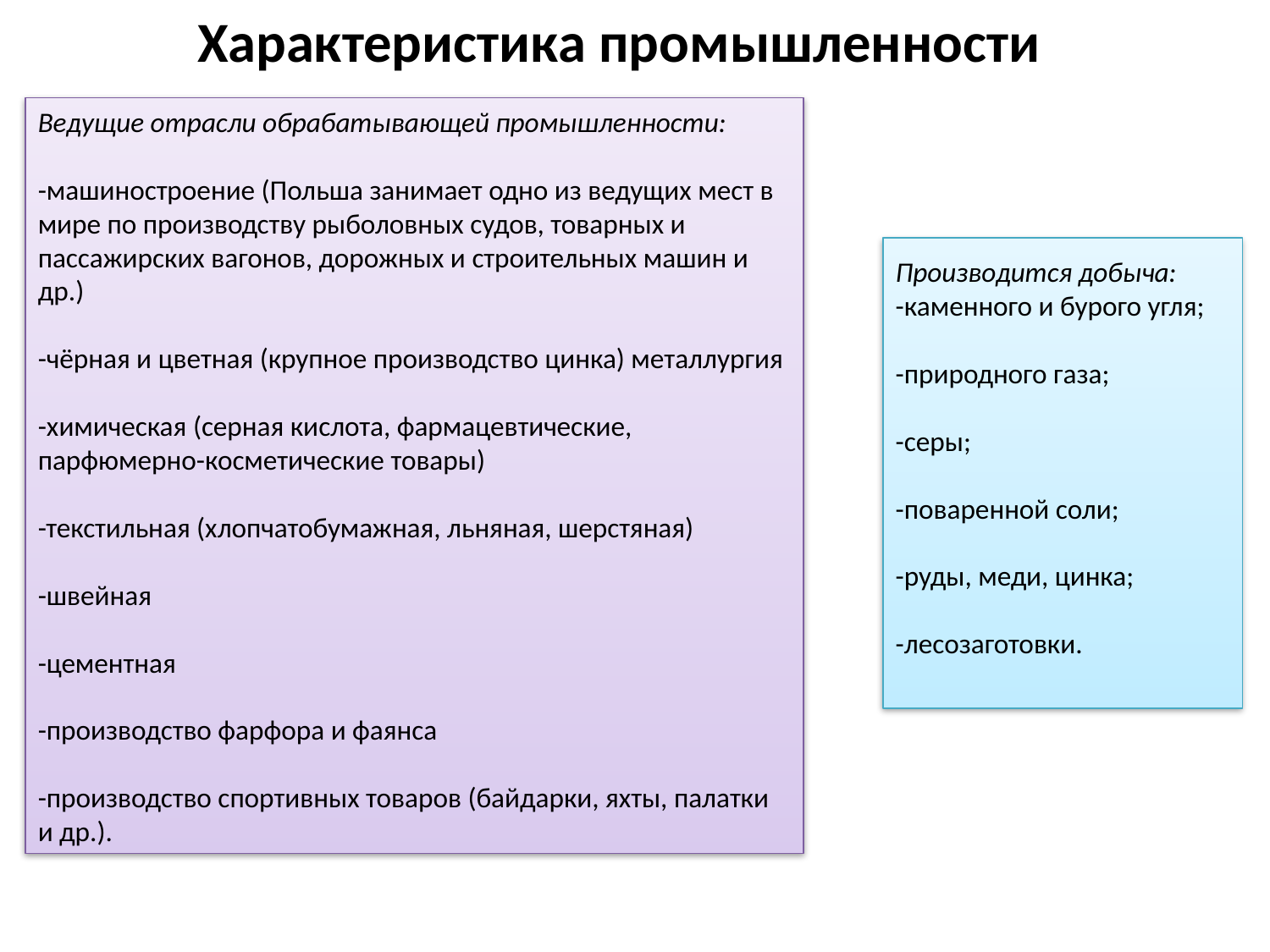

Характеристика промышленности
Ведущие отрасли обрабатывающей промышленности:

-машиностроение (Польша занимает одно из ведущих мест в мире по производству рыболовных судов, товарных и пассажирских вагонов, дорожных и строительных машин и др.)

-чёрная и цветная (крупное производство цинка) металлургия

-химическая (серная кислота, фармацевтические, парфюмерно-косметические товары)

-текстильная (хлопчатобумажная, льняная, шерстяная)

-швейная

-цементная

-производство фарфора и фаянса

-производство спортивных товаров (байдарки, яхты, палатки и др.).

Производится добыча:
-каменного и бурого угля;

-природного газа;

-серы;

-поваренной соли;

-руды, меди, цинка;

-лесозаготовки.